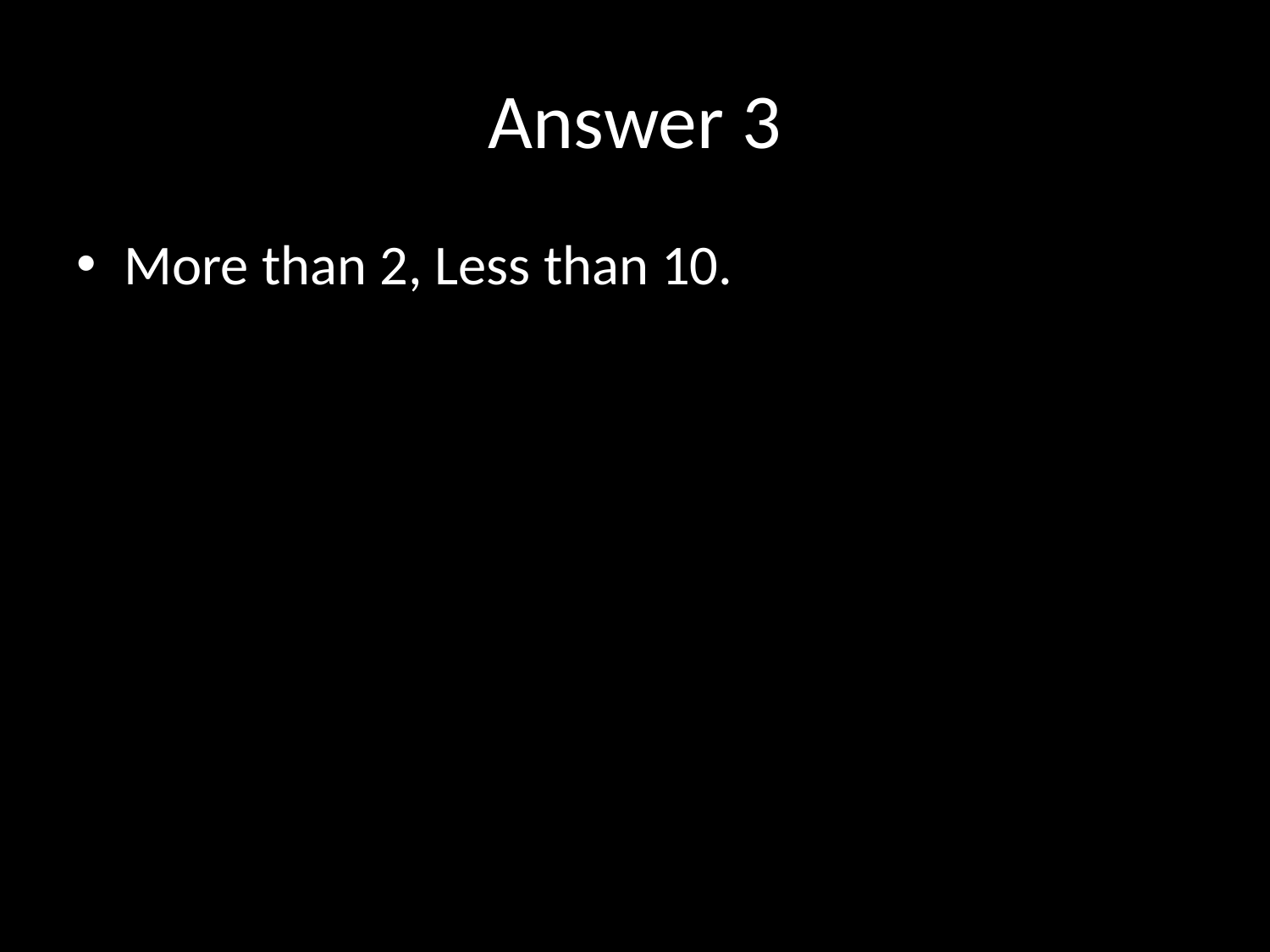

# Answer 3
More than 2, Less than 10.